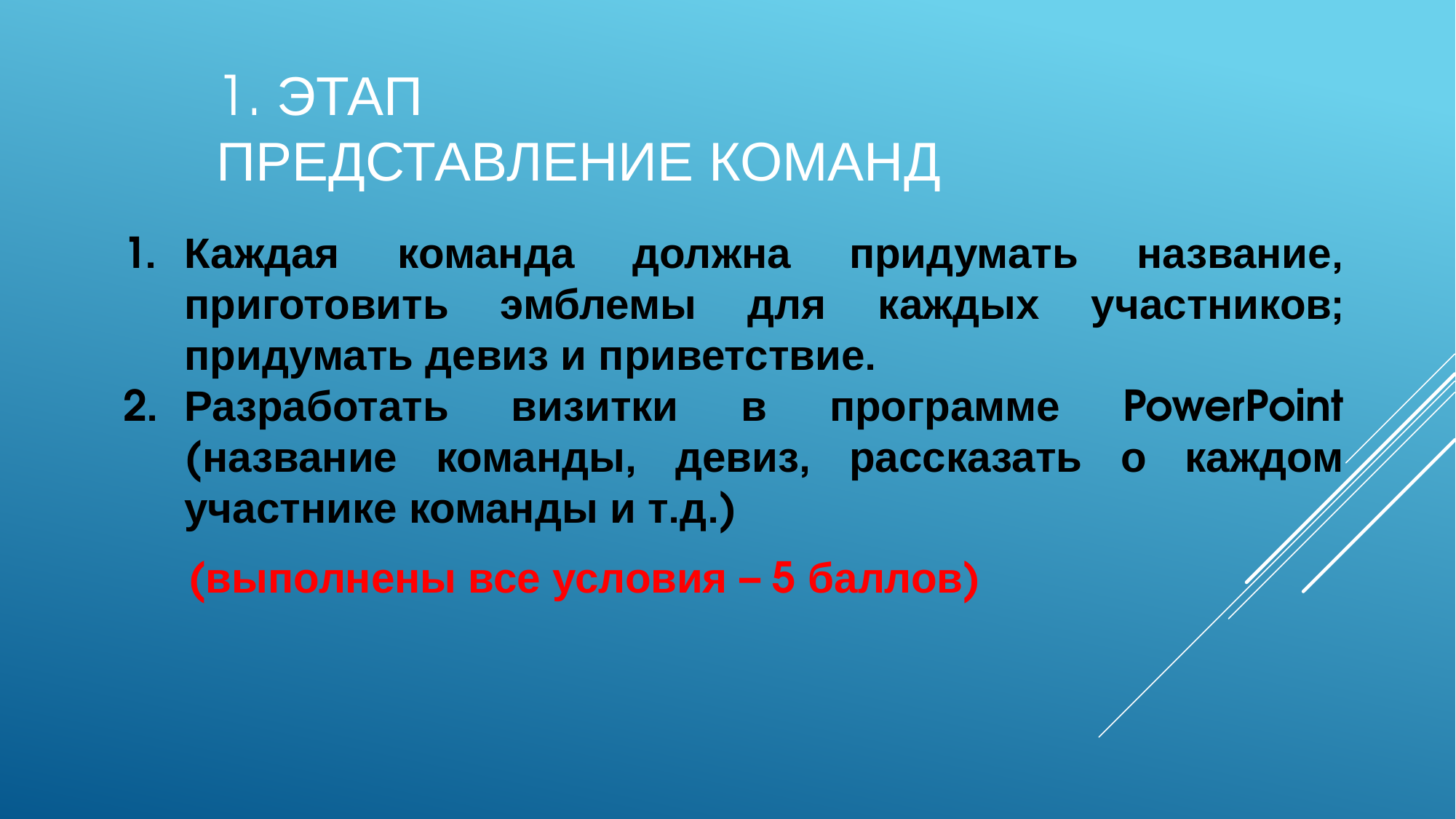

# 1. Этап Представление команд
Каждая команда должна придумать название, приготовить эмблемы для каждых участников; придумать девиз и приветствие.
Разработать визитки в программе PowerPoint (название команды, девиз, рассказать о каждом участнике команды и т.д.)
 (выполнены все условия – 5 баллов)